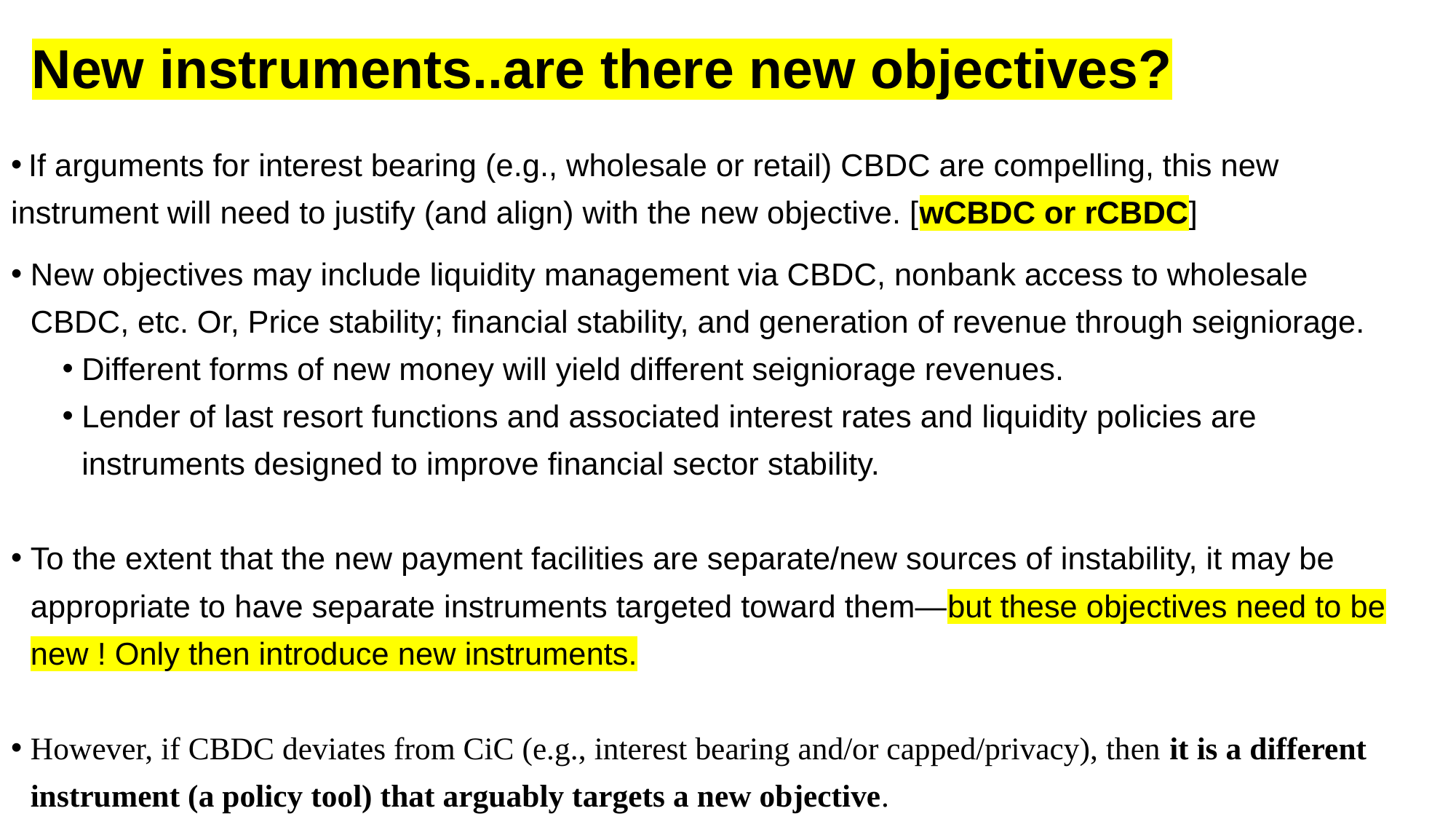

# New instruments..are there new objectives?
 If arguments for interest bearing (e.g., wholesale or retail) CBDC are compelling, this new instrument will need to justify (and align) with the new objective. [wCBDC or rCBDC]
New objectives may include liquidity management via CBDC, nonbank access to wholesale CBDC, etc. Or, Price stability; financial stability, and generation of revenue through seigniorage.
Different forms of new money will yield different seigniorage revenues.
Lender of last resort functions and associated interest rates and liquidity policies are instruments designed to improve financial sector stability.

To the extent that the new payment facilities are separate/new sources of instability, it may be appropriate to have separate instruments targeted toward them—but these objectives need to be new ! Only then introduce new instruments.

However, if CBDC deviates from CiC (e.g., interest bearing and/or capped/privacy), then it is a different instrument (a policy tool) that arguably targets a new objective.